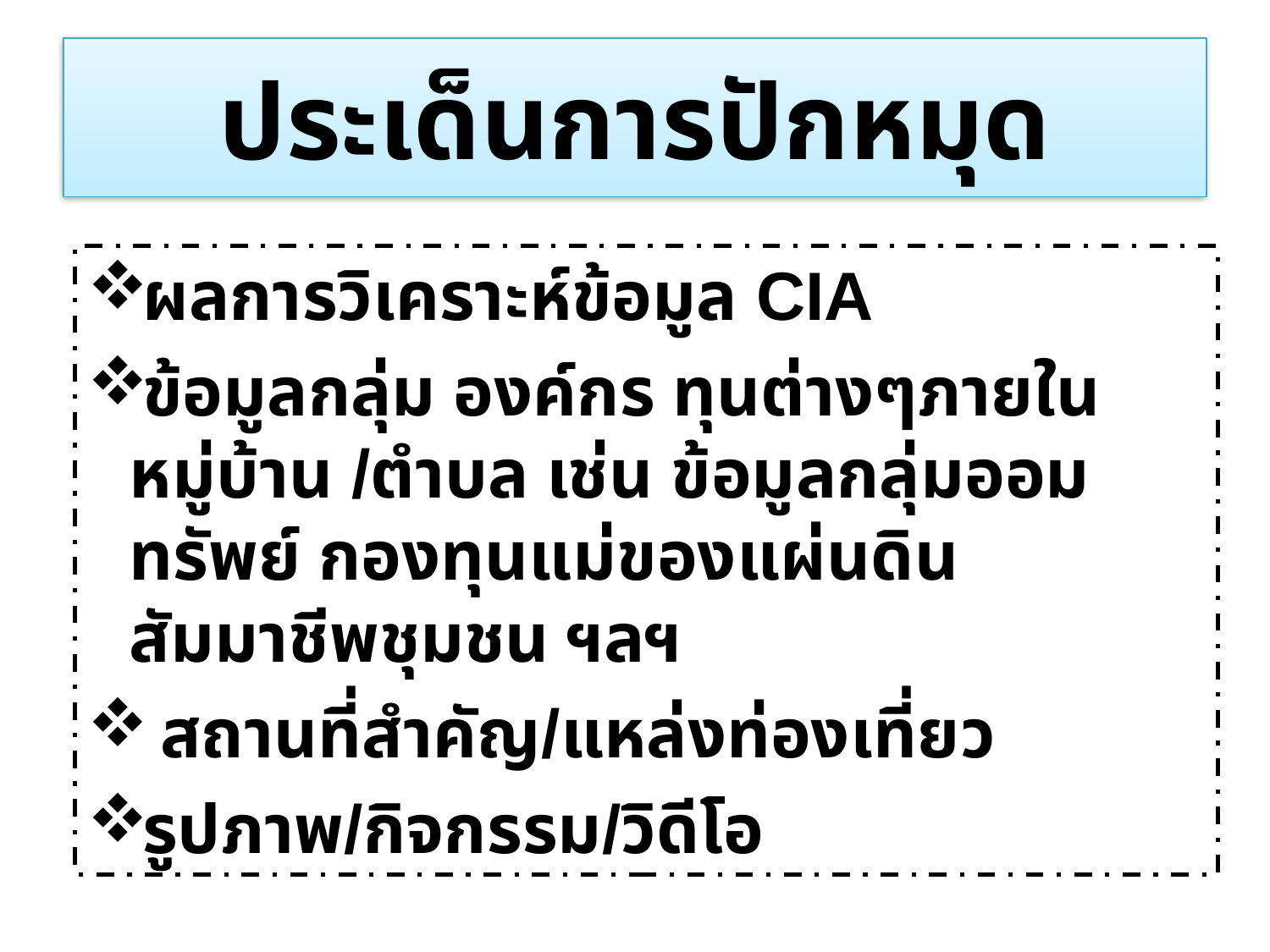

# ประเด็นการปักหมุด
ผลการวิเคราะห์ข้อมูล CIA
ข้อมูลกลุ่ม องค์กร ทุนต่างๆภายในหมู่บ้าน /ตำบล เช่น ข้อมูลกลุ่มออมทรัพย์ กองทุนแม่ของแผ่นดิน สัมมาชีพชุมชน ฯลฯ
 สถานที่สำคัญ/แหล่งท่องเที่ยว
รูปภาพ/กิจกรรม/วิดีโอ